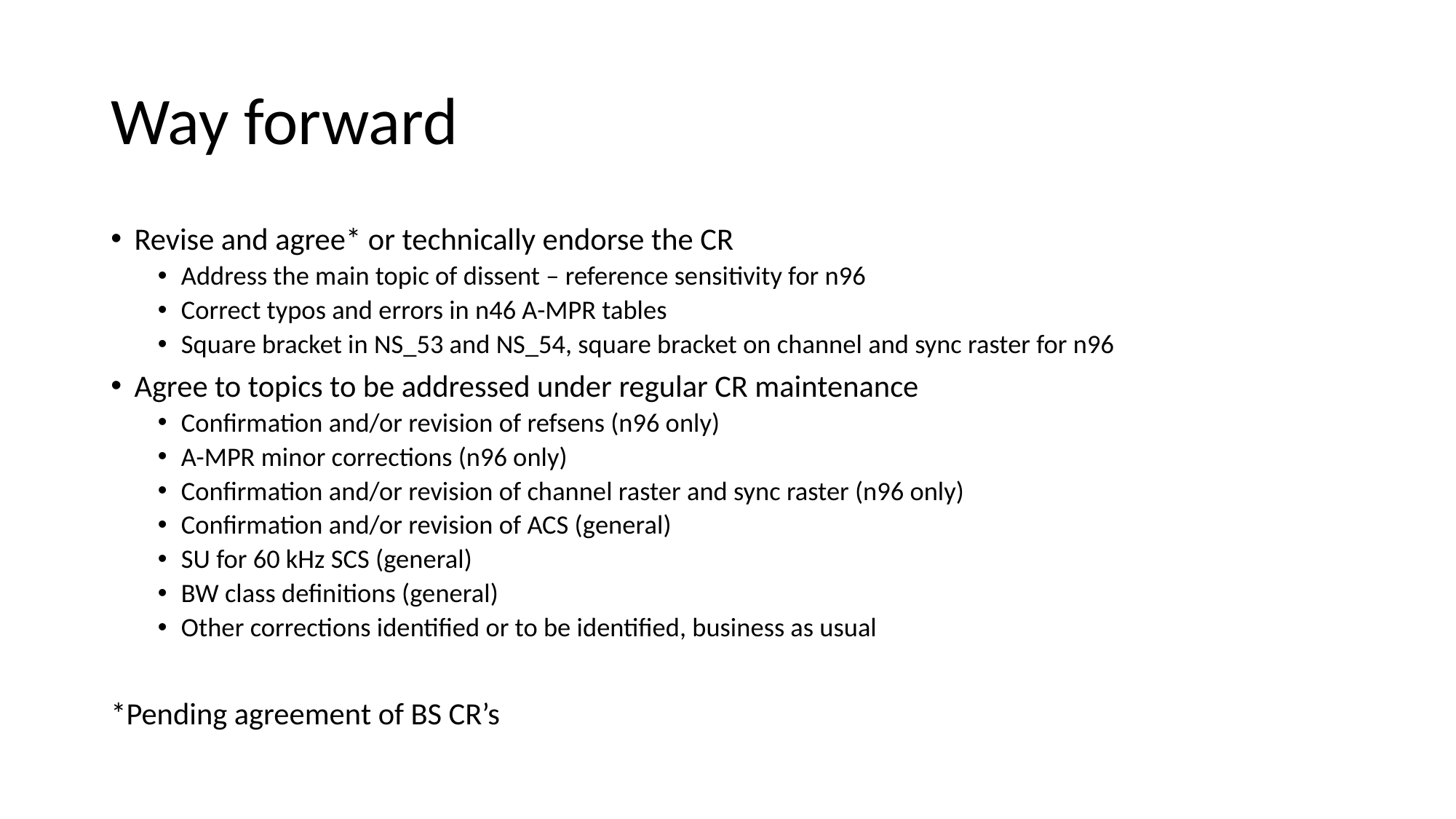

# Way forward
Revise and agree* or technically endorse the CR
Address the main topic of dissent – reference sensitivity for n96
Correct typos and errors in n46 A-MPR tables
Square bracket in NS_53 and NS_54, square bracket on channel and sync raster for n96
Agree to topics to be addressed under regular CR maintenance
Confirmation and/or revision of refsens (n96 only)
A-MPR minor corrections (n96 only)
Confirmation and/or revision of channel raster and sync raster (n96 only)
Confirmation and/or revision of ACS (general)
SU for 60 kHz SCS (general)
BW class definitions (general)
Other corrections identified or to be identified, business as usual

*Pending agreement of BS CR’s